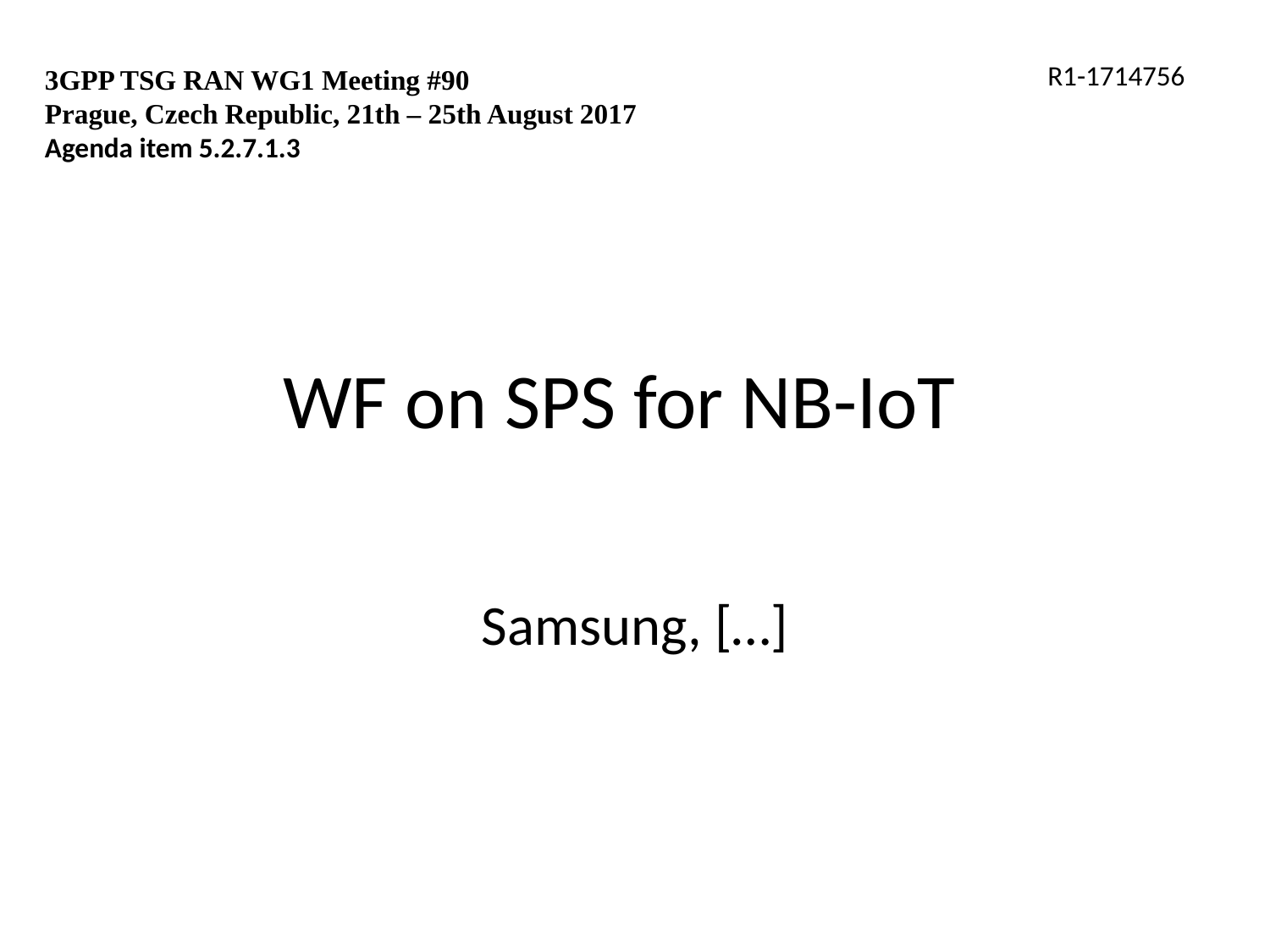

R1-1714756
3GPP TSG RAN WG1 Meeting #90
Prague, Czech Republic, 21th – 25th August 2017
Agenda item 5.2.7.1.3
# WF on SPS for NB-IoT
Samsung, […]